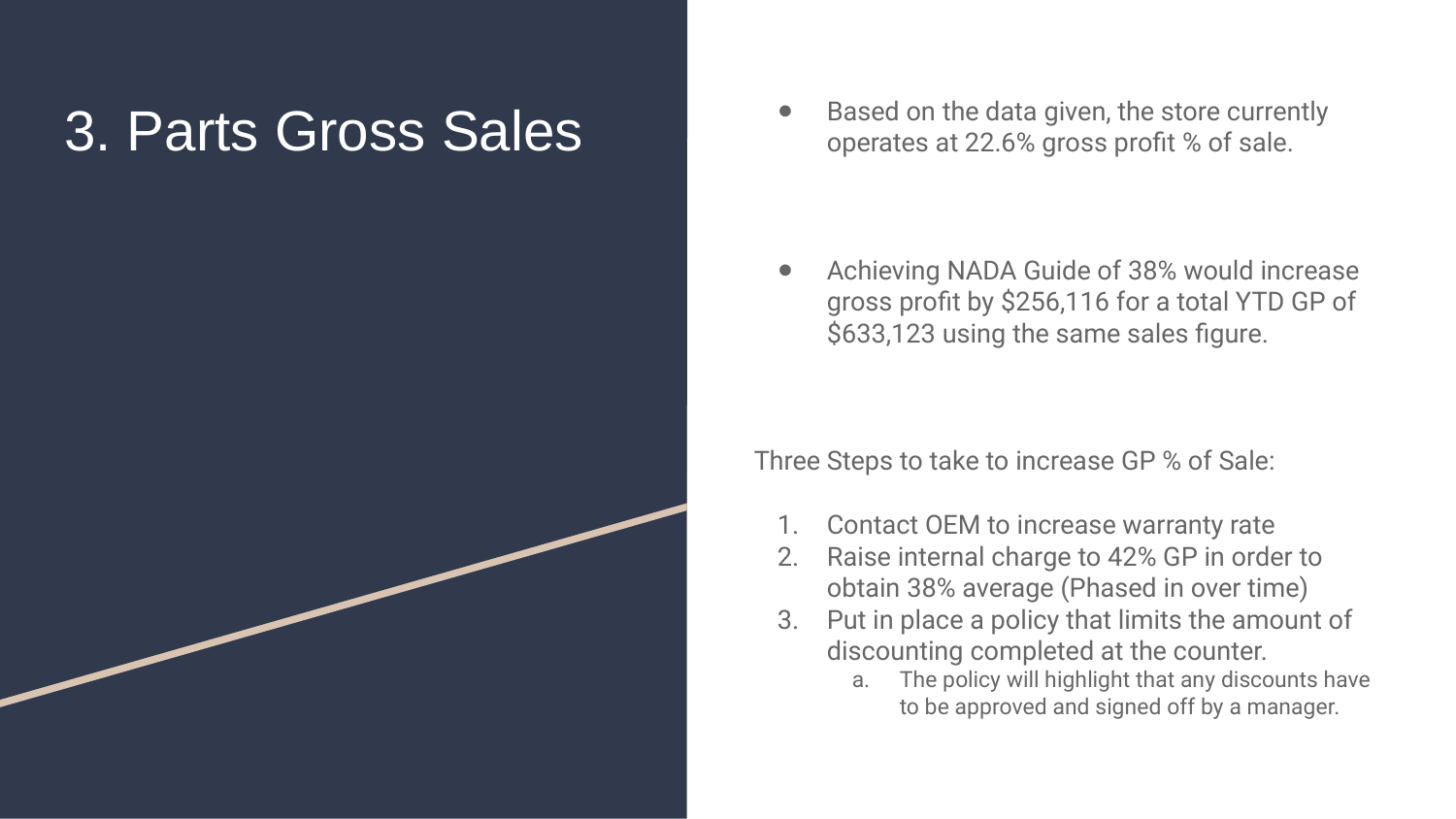

# 3. Parts Gross Sales
Based on the data given, the store currently operates at 22.6% gross profit % of sale.

Achieving NADA Guide of 38% would increase gross profit by $256,116 for a total YTD GP of $633,123 using the same sales figure.

Three Steps to take to increase GP % of Sale:
Contact OEM to increase warranty rate
Raise internal charge to 42% GP in order to obtain 38% average (Phased in over time)
Put in place a policy that limits the amount of discounting completed at the counter.
The policy will highlight that any discounts have to be approved and signed off by a manager.